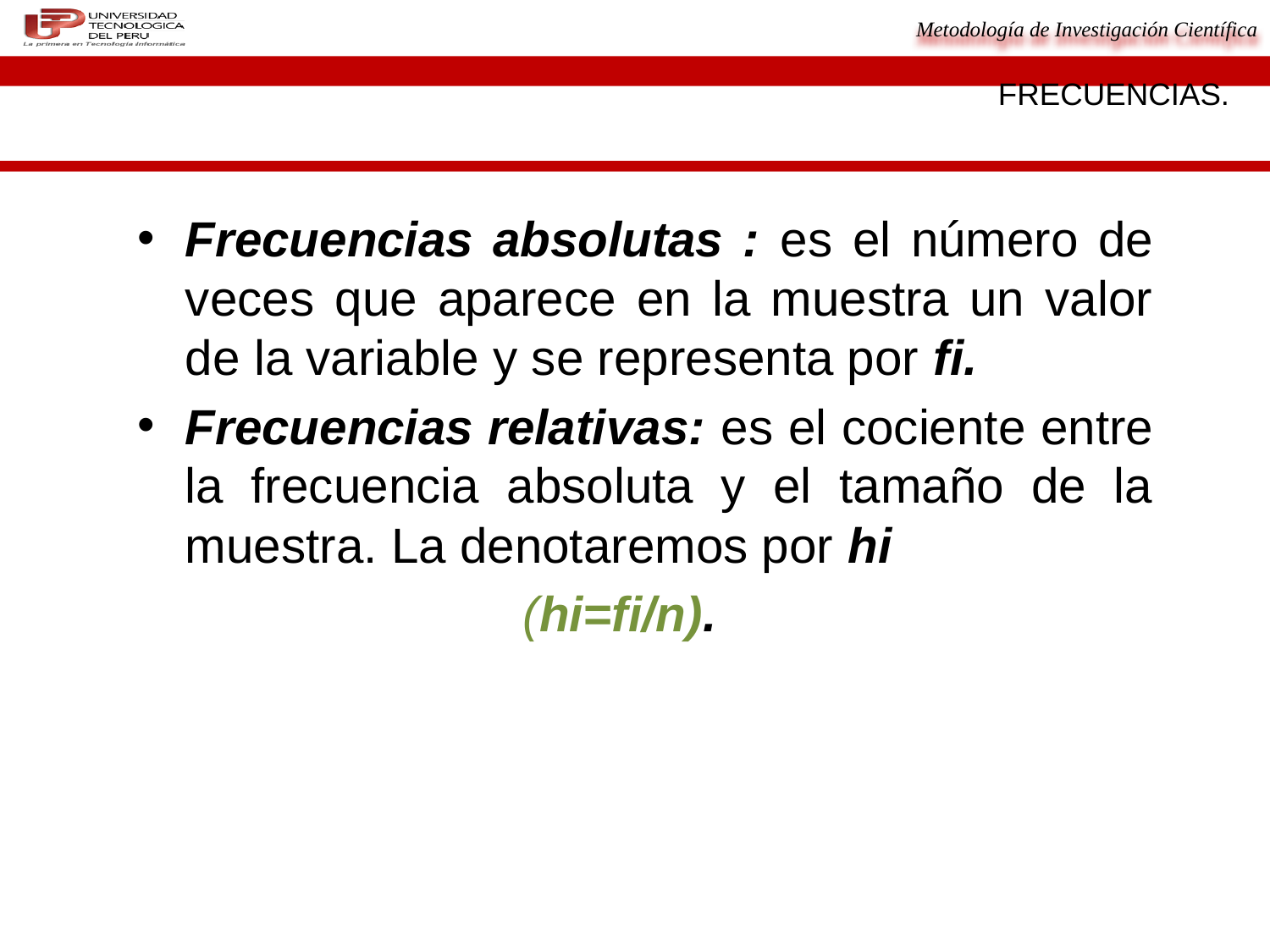

# FRECUENCIAS.
Frecuencias absolutas : es el número de veces que aparece en la muestra un valor de la variable y se representa por fi.
Frecuencias relativas: es el cociente entre la frecuencia absoluta y el tamaño de la muestra. La denotaremos por hi
                            (hi=fi/n).